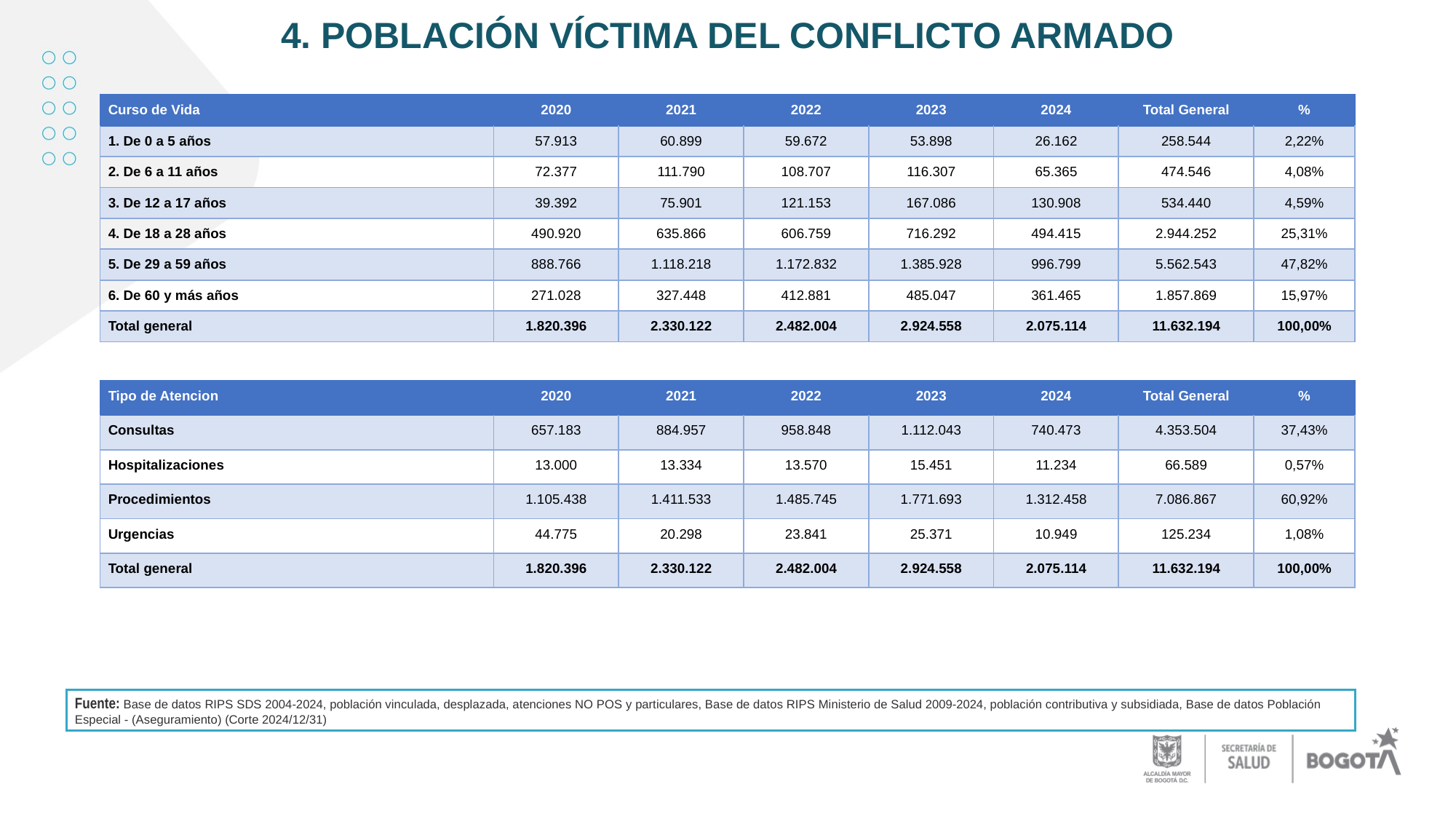

# 4. POBLACIÓN VÍCTIMA DEL CONFLICTO ARMADO
| Curso de Vida | 2020 | 2021 | 2022 | 2023 | 2024 | Total General | % |
| --- | --- | --- | --- | --- | --- | --- | --- |
| 1. De 0 a 5 años | 57.913 | 60.899 | 59.672 | 53.898 | 26.162 | 258.544 | 2,22% |
| 2. De 6 a 11 años | 72.377 | 111.790 | 108.707 | 116.307 | 65.365 | 474.546 | 4,08% |
| 3. De 12 a 17 años | 39.392 | 75.901 | 121.153 | 167.086 | 130.908 | 534.440 | 4,59% |
| 4. De 18 a 28 años | 490.920 | 635.866 | 606.759 | 716.292 | 494.415 | 2.944.252 | 25,31% |
| 5. De 29 a 59 años | 888.766 | 1.118.218 | 1.172.832 | 1.385.928 | 996.799 | 5.562.543 | 47,82% |
| 6. De 60 y más años | 271.028 | 327.448 | 412.881 | 485.047 | 361.465 | 1.857.869 | 15,97% |
| Total general | 1.820.396 | 2.330.122 | 2.482.004 | 2.924.558 | 2.075.114 | 11.632.194 | 100,00% |
| Tipo de Atencion | 2020 | 2021 | 2022 | 2023 | 2024 | Total General | % |
| --- | --- | --- | --- | --- | --- | --- | --- |
| Consultas | 657.183 | 884.957 | 958.848 | 1.112.043 | 740.473 | 4.353.504 | 37,43% |
| Hospitalizaciones | 13.000 | 13.334 | 13.570 | 15.451 | 11.234 | 66.589 | 0,57% |
| Procedimientos | 1.105.438 | 1.411.533 | 1.485.745 | 1.771.693 | 1.312.458 | 7.086.867 | 60,92% |
| Urgencias | 44.775 | 20.298 | 23.841 | 25.371 | 10.949 | 125.234 | 1,08% |
| Total general | 1.820.396 | 2.330.122 | 2.482.004 | 2.924.558 | 2.075.114 | 11.632.194 | 100,00% |
Fuente: Base de datos RIPS SDS 2004-2024, población vinculada, desplazada, atenciones NO POS y particulares, Base de datos RIPS Ministerio de Salud 2009-2024, población contributiva y subsidiada, Base de datos Población Especial - (Aseguramiento) (Corte 2024/12/31)